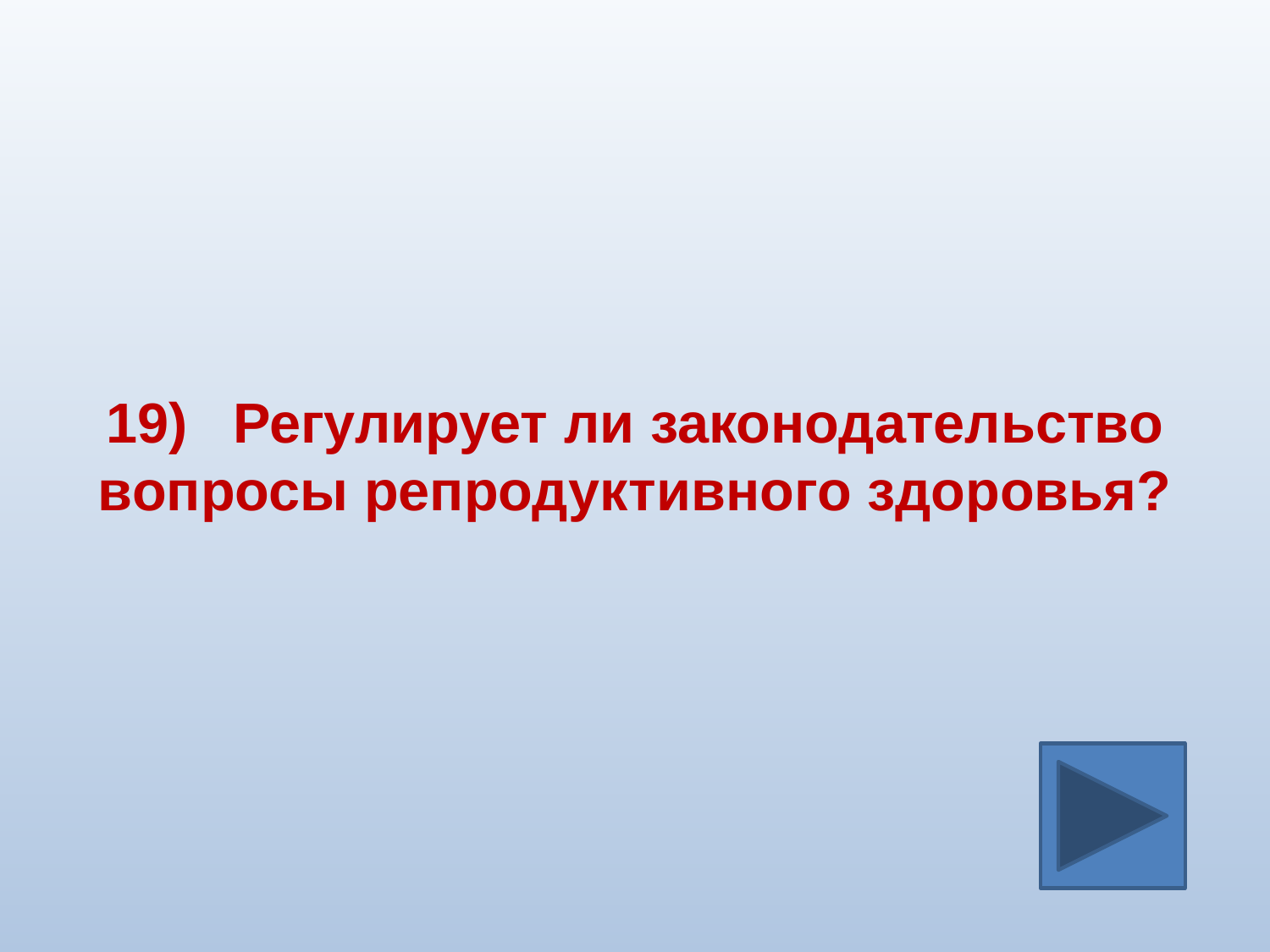

#

19)	Регулирует ли законодательство вопросы репродуктивного здоровья?